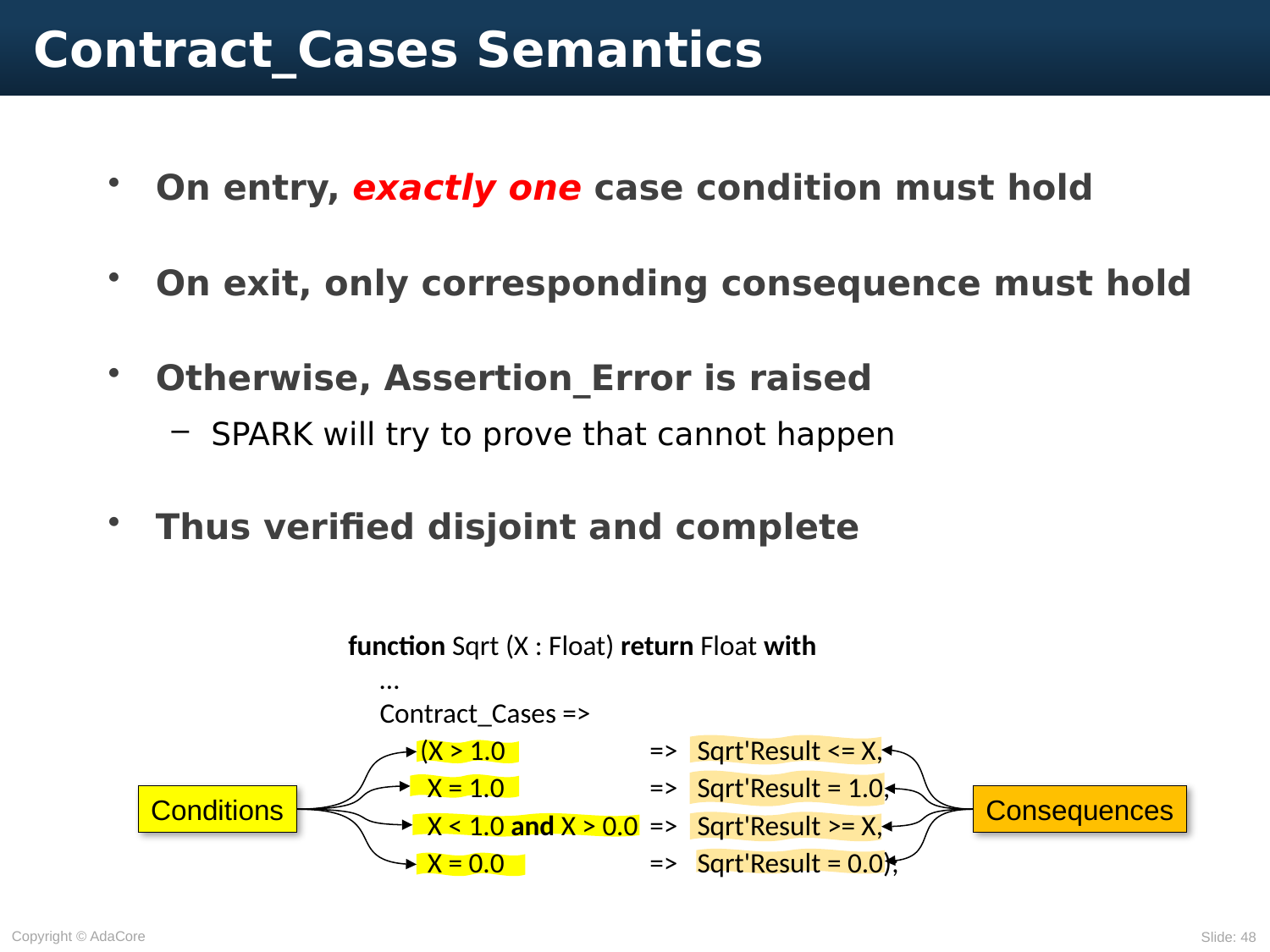

# Contract_Cases Semantics
On entry, exactly one case condition must hold
On exit, only corresponding consequence must hold
Otherwise, Assertion_Error is raised
SPARK will try to prove that cannot happen
Thus verified disjoint and complete
function Sqrt (X : Float) return Float with
	…
	Contract_Cases =>
		(X > 1.0             	=>	Sqrt'Result <= X,
			X = 1.0             	=>	Sqrt'Result = 1.0,
			X < 1.0 and X > 0.0	=>	Sqrt'Result >= X,
			X = 0.0             	=>	Sqrt'Result = 0.0);

Conditions
Consequences